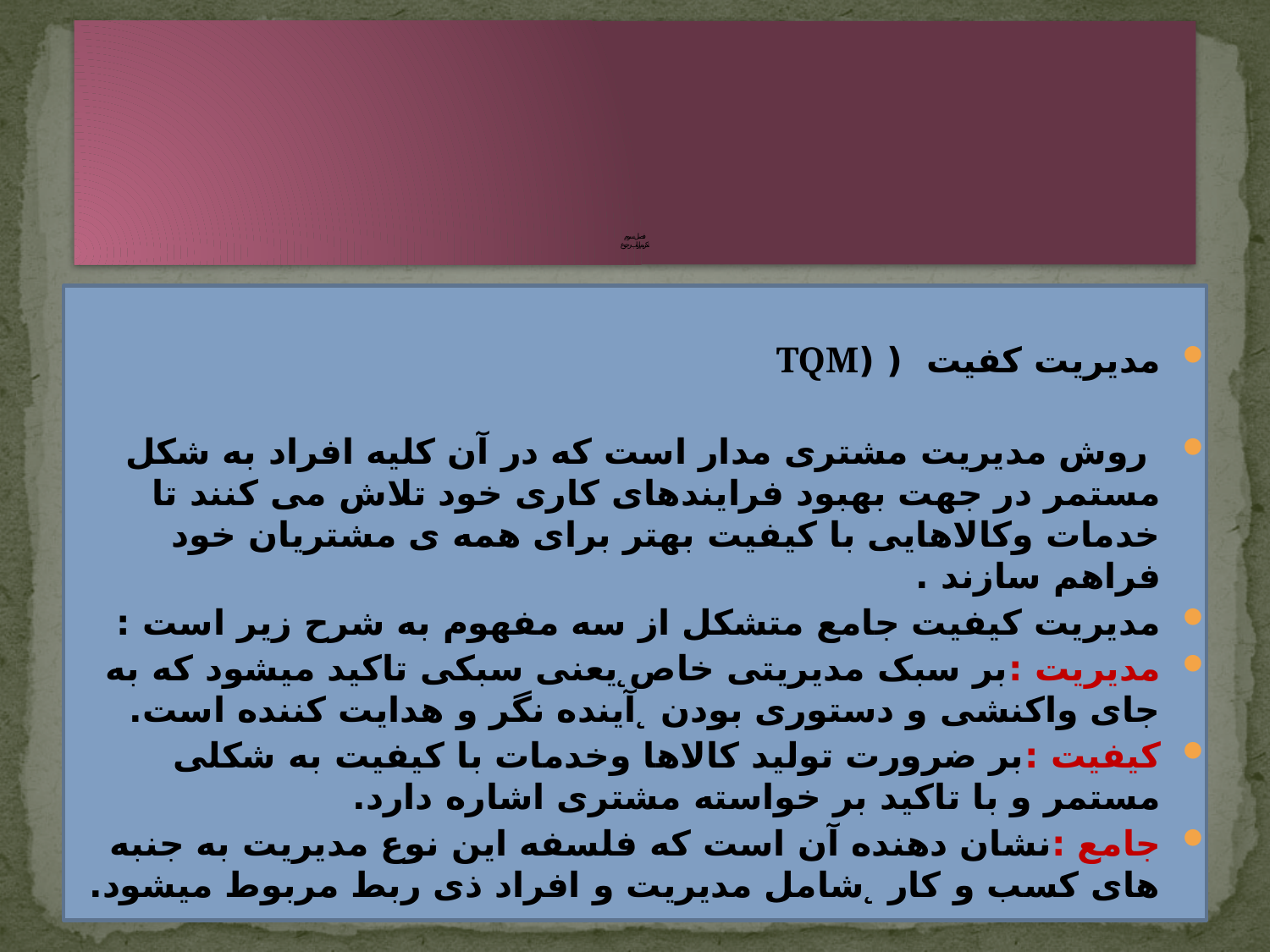

# فصل سوم تکریم ارباب رجوع

مدیریت کفیت  ( (TQM

 روش مدیریت مشتری مدار است که در آن کلیه افراد به شکل مستمر در جهت بهبود فرایندهای کاری خود تلاش می کنند تا خدمات وکالاهایی با کیفیت بهتر برای همه ی مشتریان خود فراهم سازند .
مدیریت کیفیت جامع متشکل از سه مفهوم به شرح زیر است :
مدیریت :بر سبک مدیریتی خاص̨ یعنی سبکی تاکید میشود که به جای واکنشی و دستوری بودن ̨ آینده نگر و هدایت کننده است.
کیفیت :بر ضرورت تولید کالاها وخدمات با کیفیت به شکلی مستمر و با تاکید بر خواسته مشتری اشاره دارد.
جامع :نشان دهنده آن است که فلسفه این نوع مدیریت به جنبه های کسب و کار ̨ شامل مدیریت و افراد ذی ربط مربوط میشود.